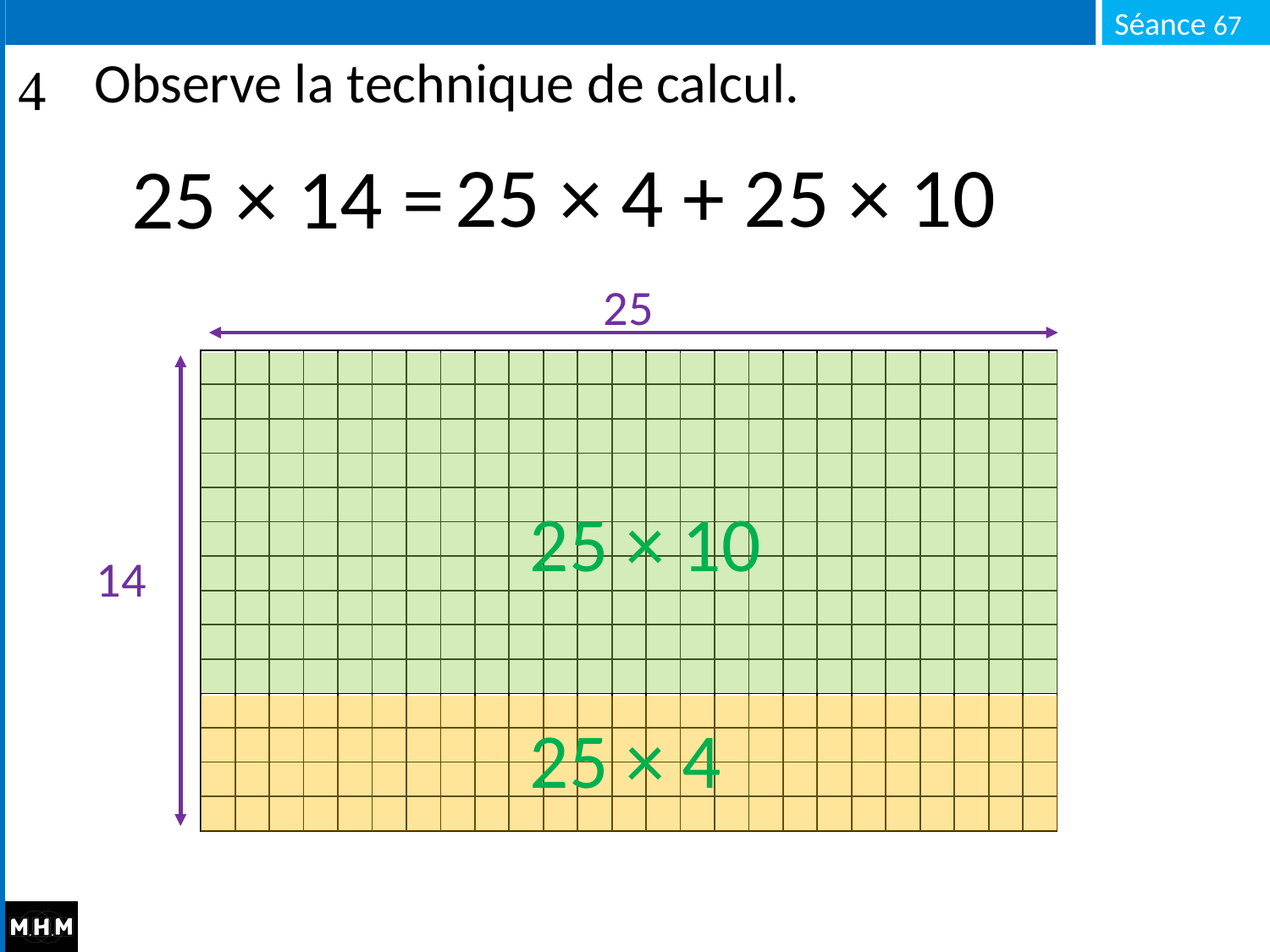

# Observe la technique de calcul.
25 × 4 + 25 × 10
25 × 14 =
25
|  |  |  |  |  |  |  |  |  |  |  |  |  |  |  |  |  |  |  |  |  |  |  |  |  |
| --- | --- | --- | --- | --- | --- | --- | --- | --- | --- | --- | --- | --- | --- | --- | --- | --- | --- | --- | --- | --- | --- | --- | --- | --- |
|  |  |  |  |  |  |  |  |  |  |  |  |  |  |  |  |  |  |  |  |  |  |  |  |  |
|  |  |  |  |  |  |  |  |  |  |  |  |  |  |  |  |  |  |  |  |  |  |  |  |  |
|  |  |  |  |  |  |  |  |  |  |  |  |  |  |  |  |  |  |  |  |  |  |  |  |  |
|  |  |  |  |  |  |  |  |  |  |  |  |  |  |  |  |  |  |  |  |  |  |  |  |  |
|  |  |  |  |  |  |  |  |  |  |  |  |  |  |  |  |  |  |  |  |  |  |  |  |  |
|  |  |  |  |  |  |  |  |  |  |  |  |  |  |  |  |  |  |  |  |  |  |  |  |  |
|  |  |  |  |  |  |  |  |  |  |  |  |  |  |  |  |  |  |  |  |  |  |  |  |  |
|  |  |  |  |  |  |  |  |  |  |  |  |  |  |  |  |  |  |  |  |  |  |  |  |  |
|  |  |  |  |  |  |  |  |  |  |  |  |  |  |  |  |  |  |  |  |  |  |  |  |  |
|  |  |  |  |  |  |  |  |  |  |  |  |  |  |  |  |  |  |  |  |  |  |  |  |  |
|  |  |  |  |  |  |  |  |  |  |  |  |  |  |  |  |  |  |  |  |  |  |  |  |  |
|  |  |  |  |  |  |  |  |  |  |  |  |  |  |  |  |  |  |  |  |  |  |  |  |  |
|  |  |  |  |  |  |  |  |  |  |  |  |  |  |  |  |  |  |  |  |  |  |  |  |  |

25 × 10
14

25 × 4